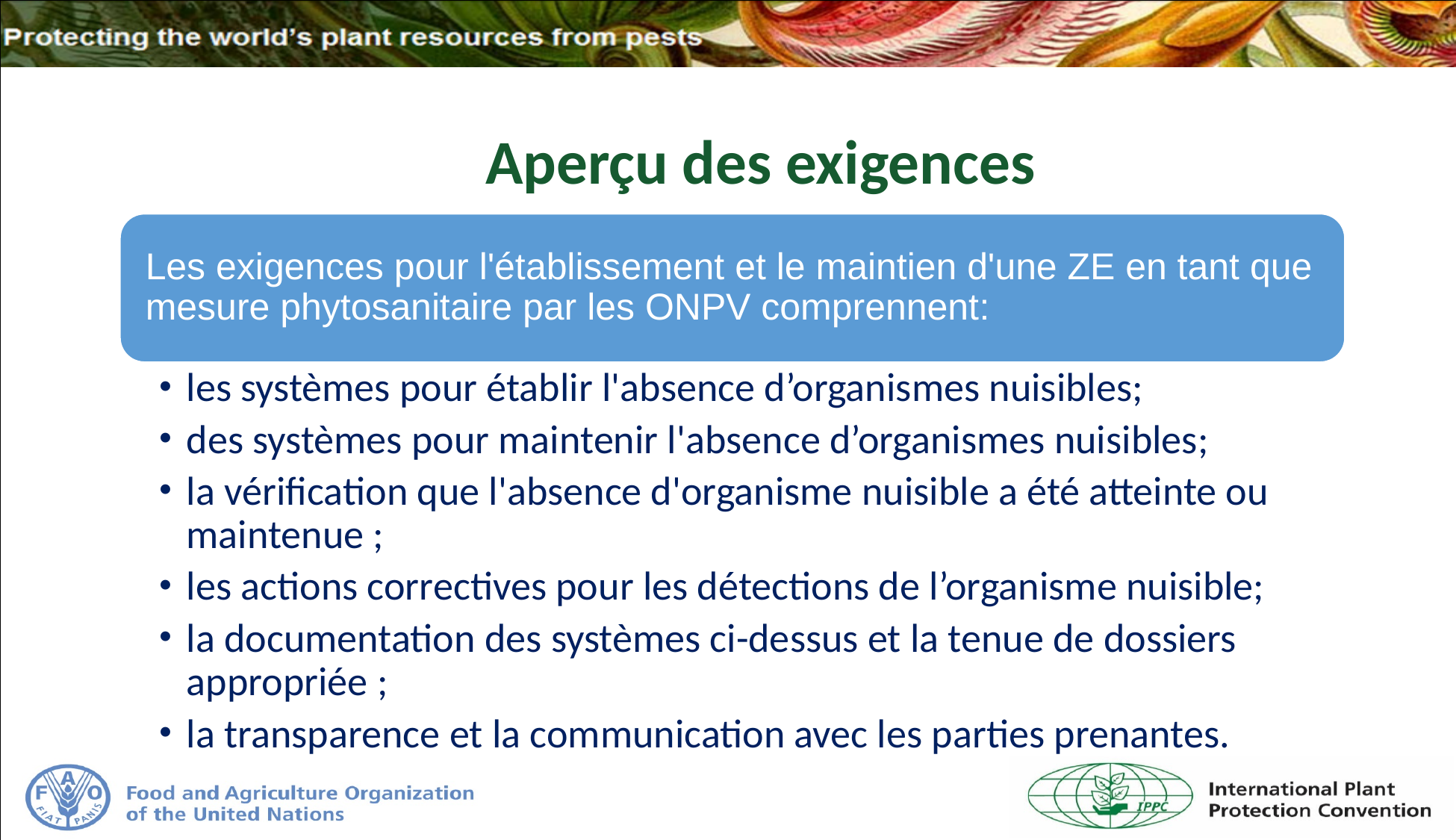

Aperçu des exigences
Les exigences pour l'établissement et le maintien d'une ZE en tant que mesure phytosanitaire par les ONPV comprennent:
les systèmes pour établir l'absence d’organismes nuisibles;
des systèmes pour maintenir l'absence d’organismes nuisibles;
la vérification que l'absence d'organisme nuisible a été atteinte ou maintenue ;
les actions correctives pour les détections de l’organisme nuisible;
la documentation des systèmes ci-dessus et la tenue de dossiers appropriée ;
la transparence et la communication avec les parties prenantes.